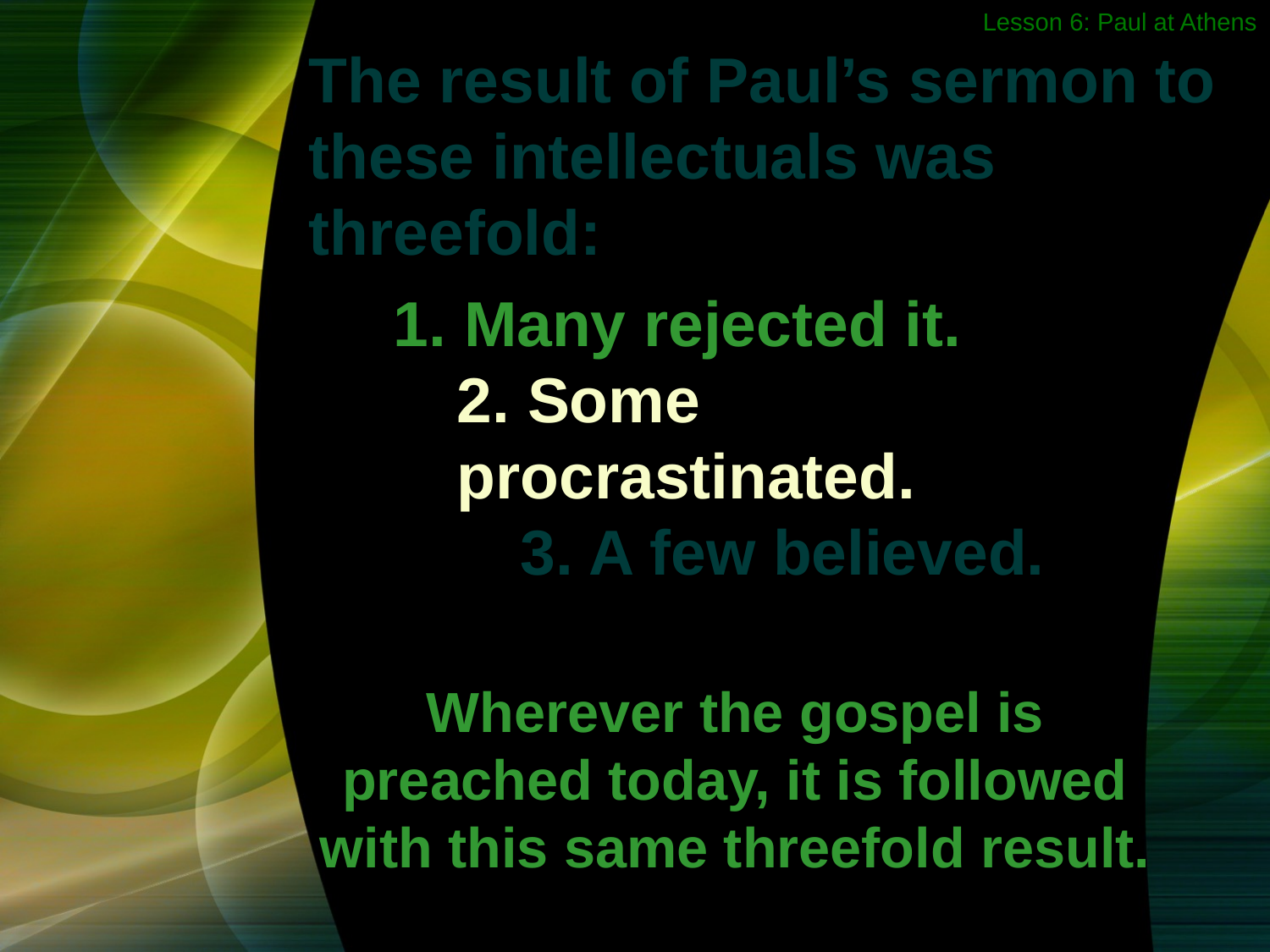

Lesson 6: Paul at Athens
The result of Paul’s sermon to these intellectuals was threefold:
1. Many rejected it.
2. Some procrastinated.
3. A few believed.
Wherever the gospel is preached today, it is followed with this same threefold result.